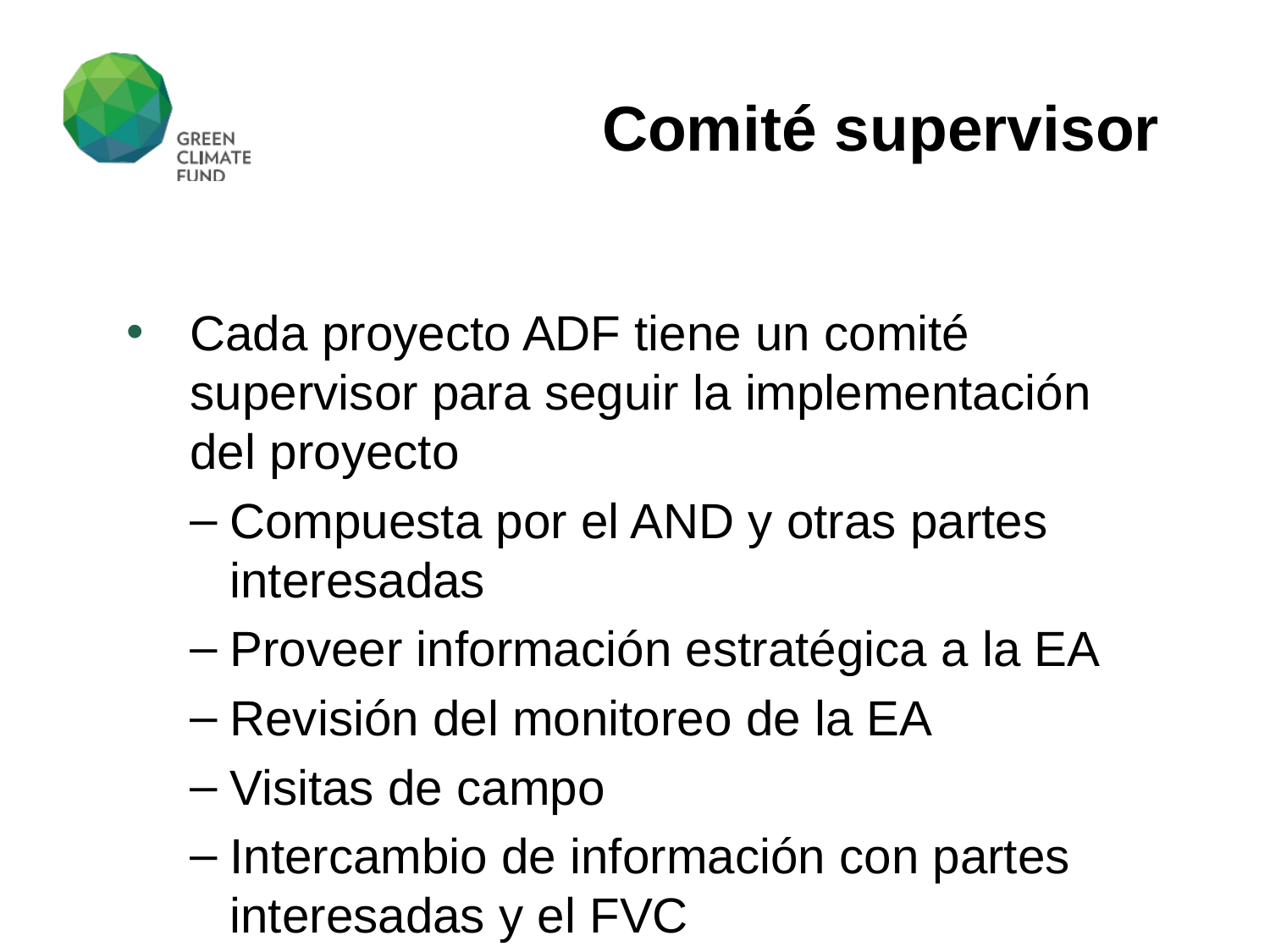

# Comité supervisor
Cada proyecto ADF tiene un comité supervisor para seguir la implementación del proyecto
Compuesta por el AND y otras partes interesadas
Proveer información estratégica a la EA
Revisión del monitoreo de la EA
Visitas de campo
Intercambio de información con partes interesadas y el FVC